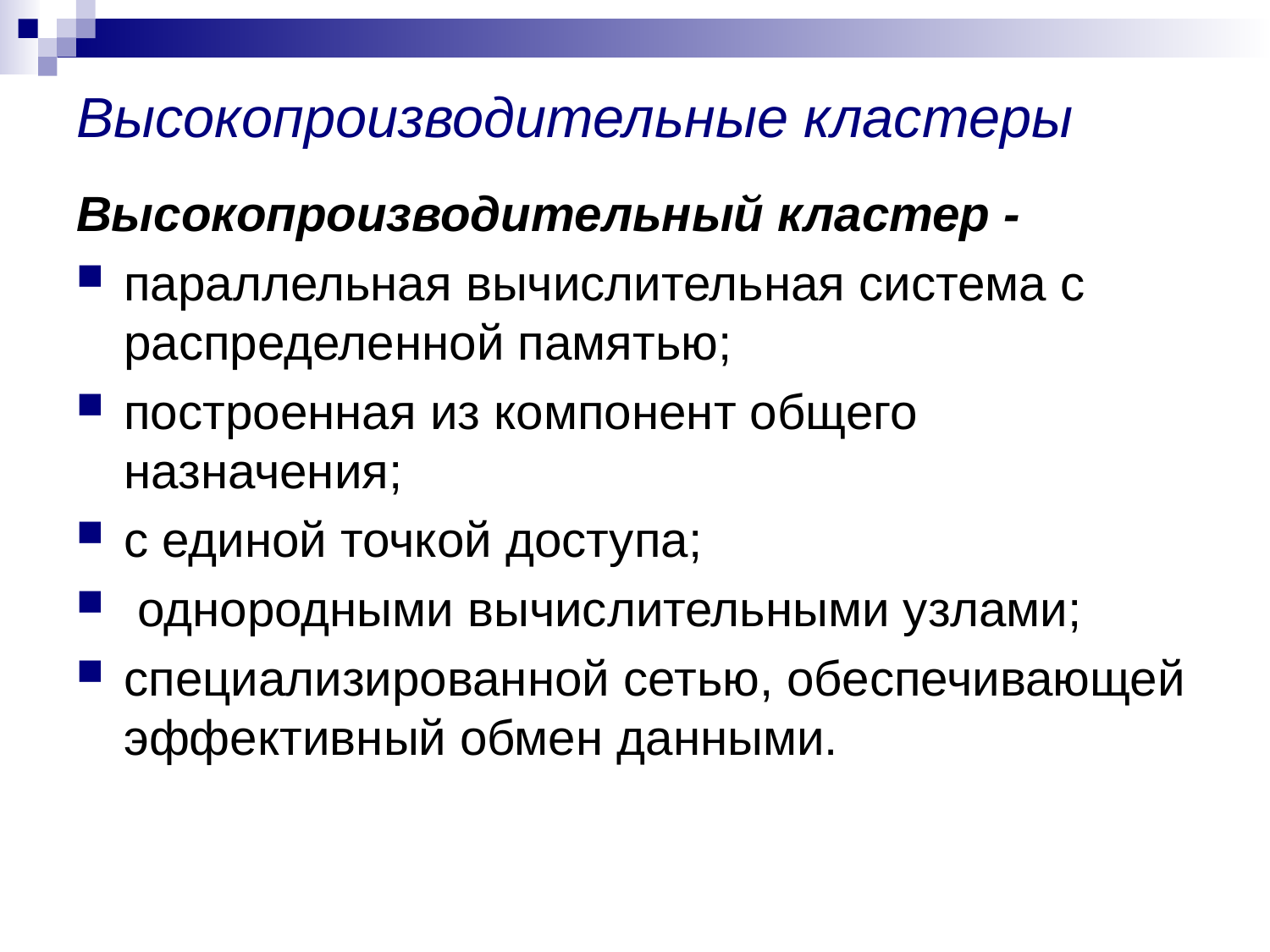

# Высокопроизводительные кластеры
Высокопроизводительный кластер -
параллельная вычислительная система с распределенной памятью;
построенная из компонент общего назначения;
с единой точкой доступа;
 однородными вычислительными узлами;
специализированной сетью, обеспечивающей эффективный обмен данными.